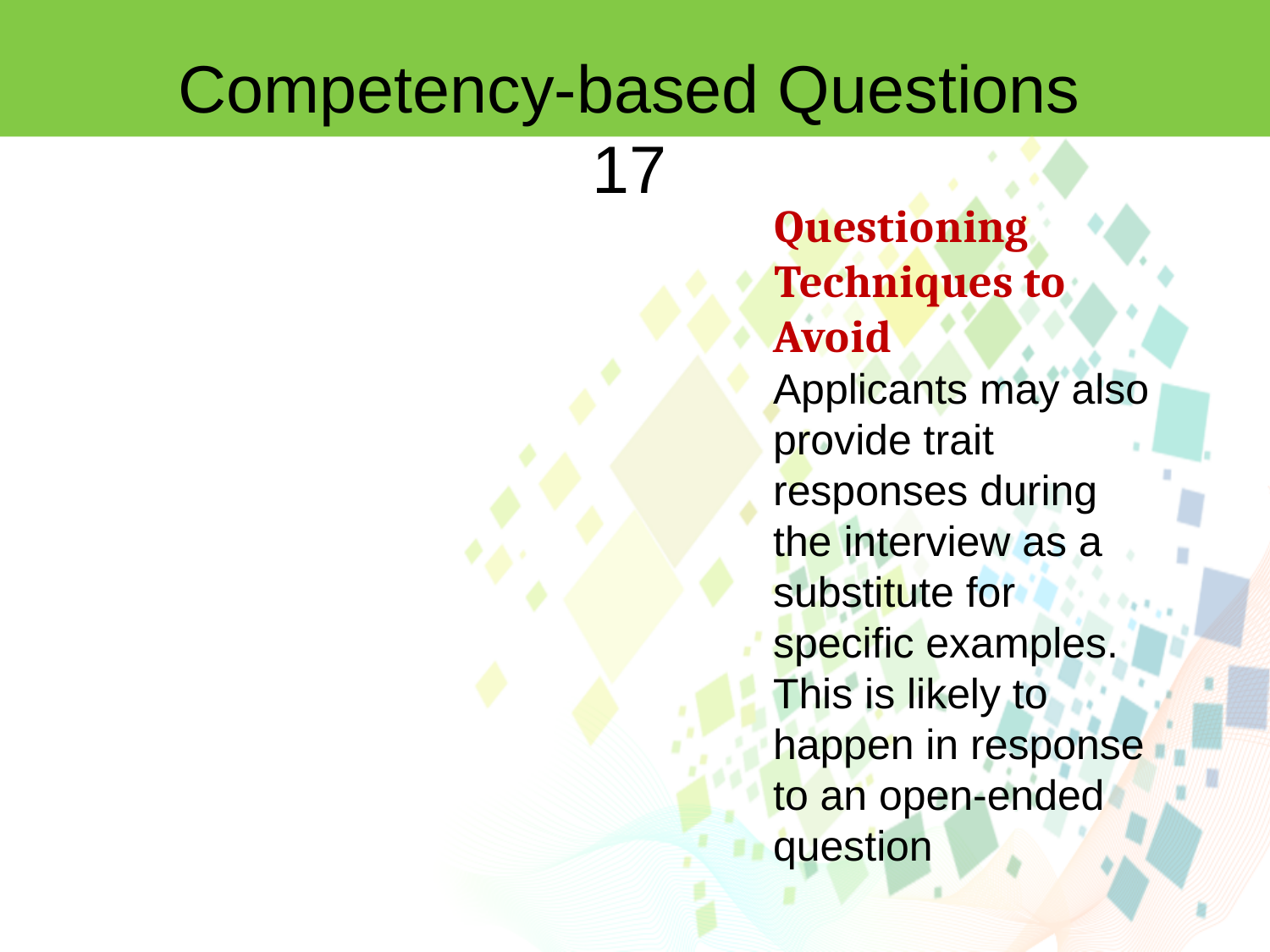

Competency-based Questions 17
Questioning Techniques to Avoid
Applicants may also provide trait responses during the interview as a substitute for specific examples. This is likely to happen in response to an open-ended question